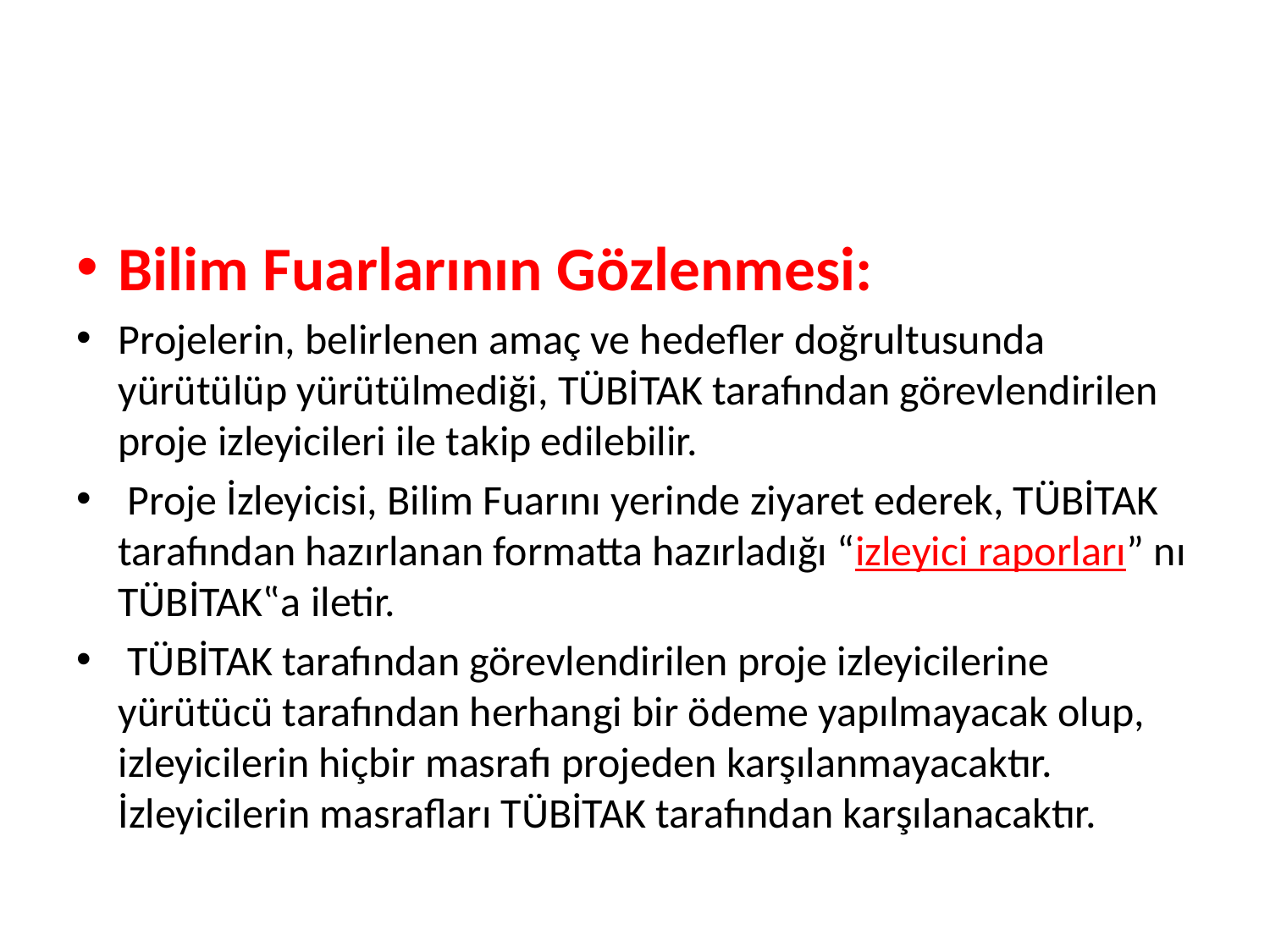

#
Bilim Fuarlarının Gözlenmesi:
Projelerin, belirlenen amaç ve hedefler doğrultusunda yürütülüp yürütülmediği, TÜBİTAK tarafından görevlendirilen proje izleyicileri ile takip edilebilir.
 Proje İzleyicisi, Bilim Fuarını yerinde ziyaret ederek, TÜBİTAK tarafından hazırlanan formatta hazırladığı “izleyici raporları” nı TÜBİTAK‟a iletir.
 TÜBİTAK tarafından görevlendirilen proje izleyicilerine yürütücü tarafından herhangi bir ödeme yapılmayacak olup, izleyicilerin hiçbir masrafı projeden karşılanmayacaktır. İzleyicilerin masrafları TÜBİTAK tarafından karşılanacaktır.